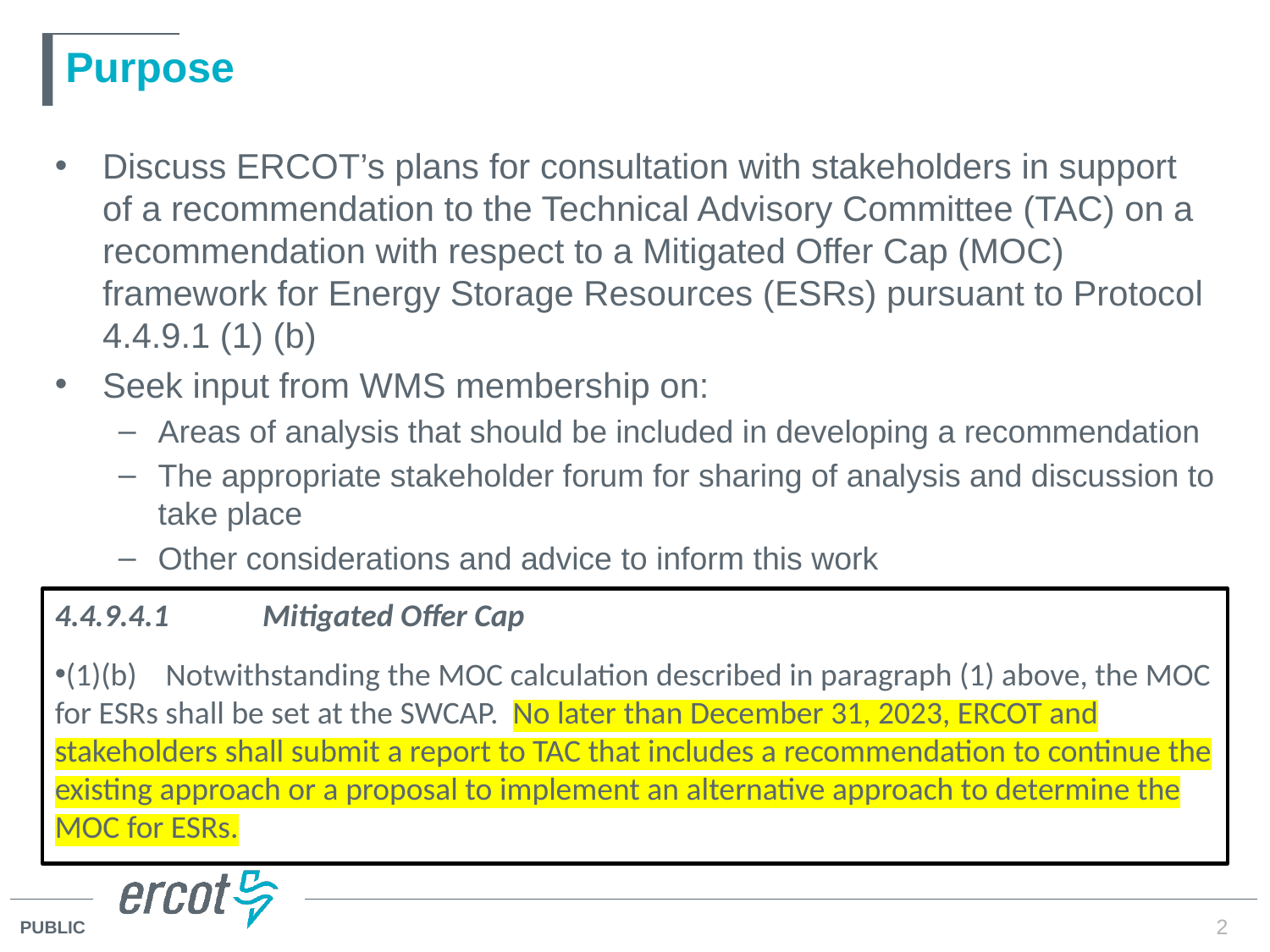

# Purpose
Discuss ERCOT’s plans for consultation with stakeholders in support of a recommendation to the Technical Advisory Committee (TAC) on a recommendation with respect to a Mitigated Offer Cap (MOC) framework for Energy Storage Resources (ESRs) pursuant to Protocol 4.4.9.1 (1) (b)
Seek input from WMS membership on:
Areas of analysis that should be included in developing a recommendation
The appropriate stakeholder forum for sharing of analysis and discussion to take place
Other considerations and advice to inform this work

4.4.9.4.1             Mitigated Offer Cap
(1)(b)    Notwithstanding the MOC calculation described in paragraph (1) above, the MOC for ESRs shall be set at the SWCAP.  No later than December 31, 2023, ERCOT and stakeholders shall submit a report to TAC that includes a recommendation to continue the existing approach or a proposal to implement an alternative approach to determine the MOC for ESRs.

2